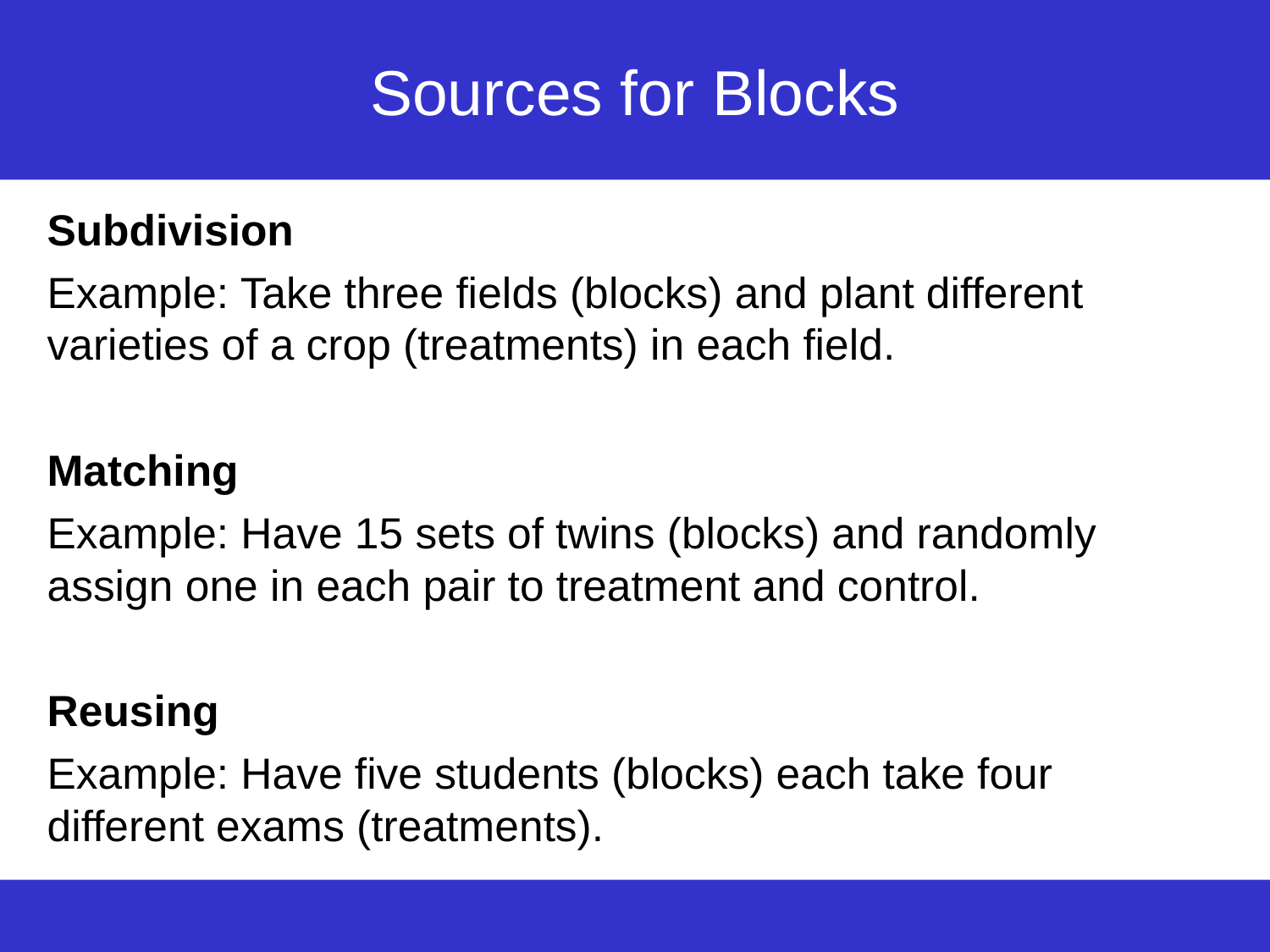

# Sources for Blocks
Subdivision
Example: Take three fields (blocks) and plant different varieties of a crop (treatments) in each field.

Matching
Example: Have 15 sets of twins (blocks) and randomly assign one in each pair to treatment and control.

Reusing
Example: Have five students (blocks) each take four different exams (treatments).